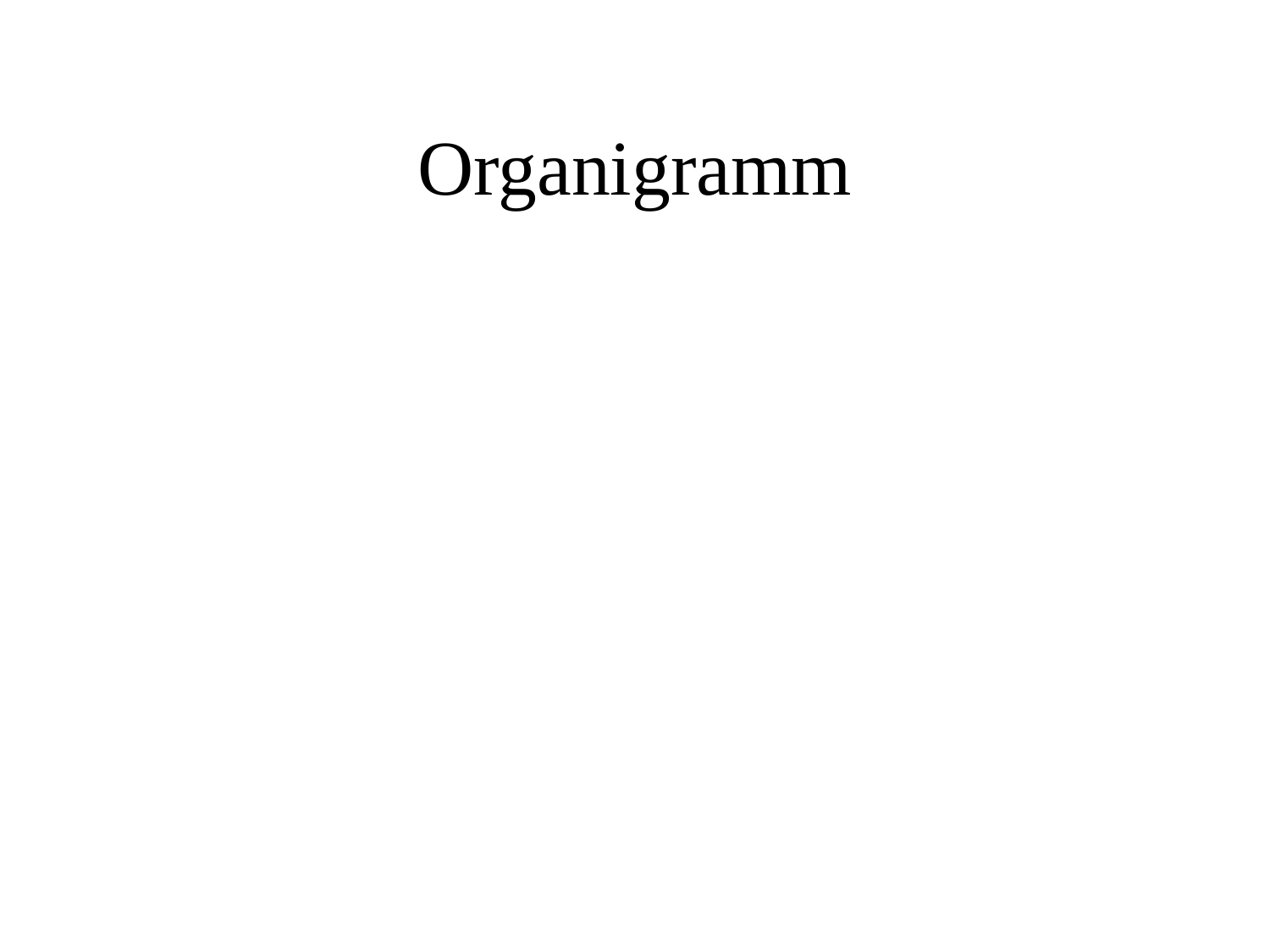

# Organigramm
Hauptschule Golling
2. Klassen
2a Klasse
2b Klasse
Hier Namen eingeben
Hier Titel eingeben
Kommentar 1
Kommentar 2